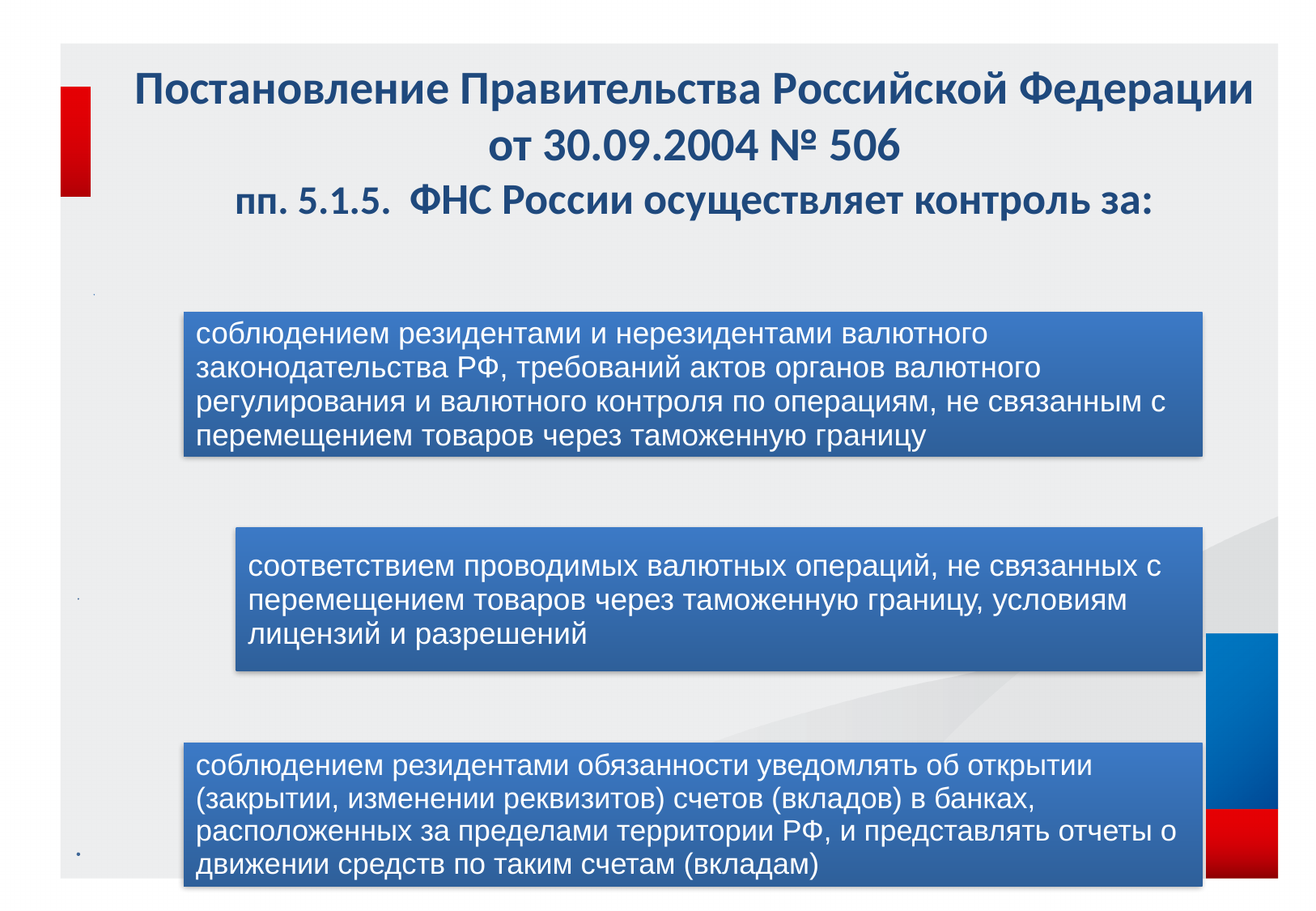

# Постановление Правительства Российской Федерации от 30.09.2004 № 506 пп. 5.1.5.  ФНС России осуществляет контроль за:
соблюдением резидентами и нерезидентами валютного законодательства РФ, требований актов органов валютного регулирования и валютного контроля по операциям, не связанным с перемещением товаров через таможенную границу
соответствием проводимых валютных операций, не связанных с перемещением товаров через таможенную границу, условиям лицензий и разрешений
соблюдением резидентами обязанности уведомлять об открытии (закрытии, изменении реквизитов) счетов (вкладов) в банках, расположенных за пределами территории РФ, и представлять отчеты о движении средств по таким счетам (вкладам)

2